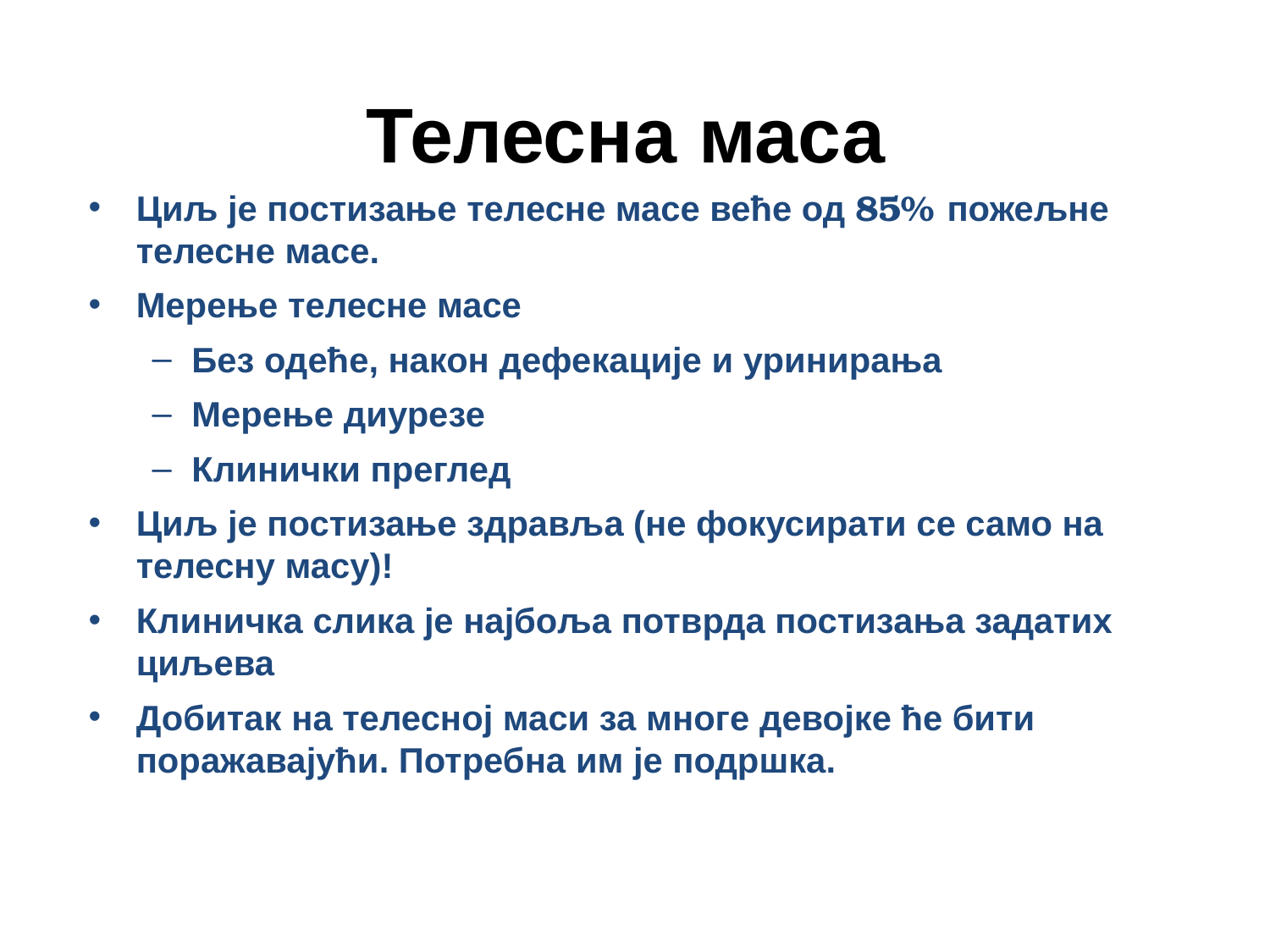

# Телесна маса
Циљ је постизање телесне масе веће од 85% пожељне телесне масе.
Мерење телесне масе
Без одеће, након дефекације и уринирања
Мерење диурезе
Клинички преглед
Циљ је постизање здравља (не фокусирати се само на телесну масу)!
Клиничка слика је најбоља потврда постизања задатих циљева
Добитак на телесној маси за многе девојке ће бити поражавајући. Потребна им је подршка.